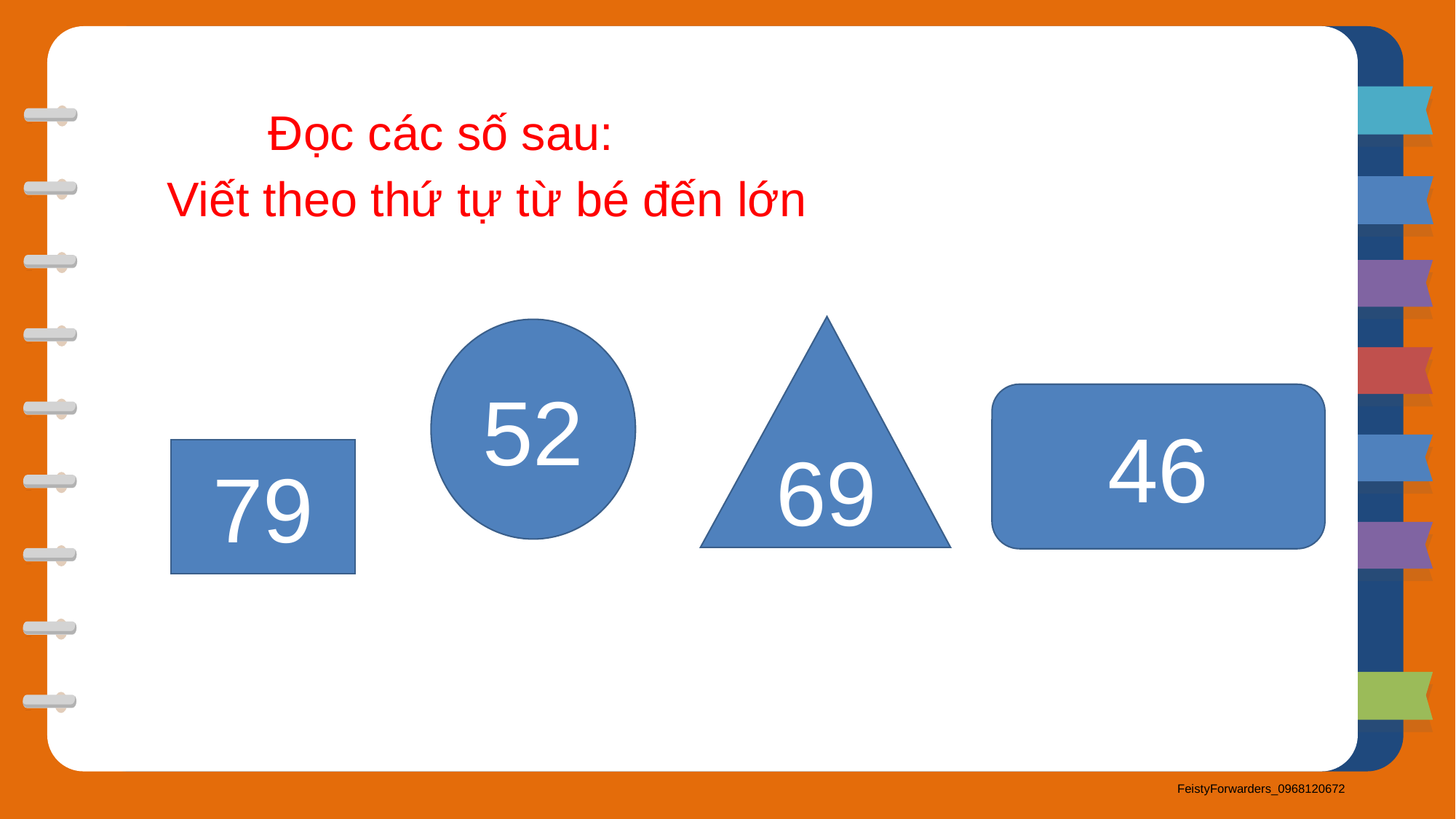

Đọc các số sau:
Viết theo thứ tự từ bé đến lớn

69
52
46
79